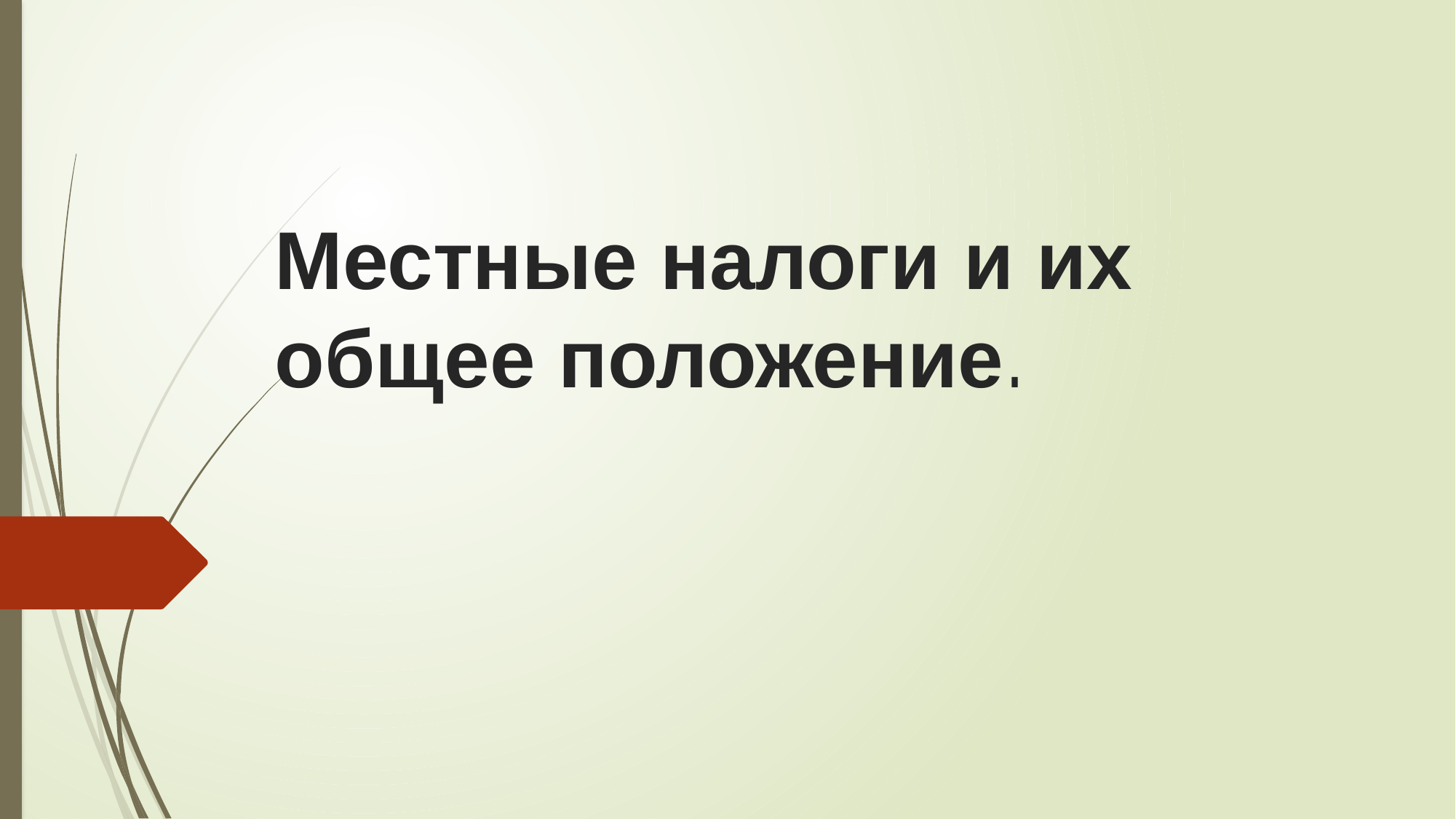

# Местные налоги и их общее положение.